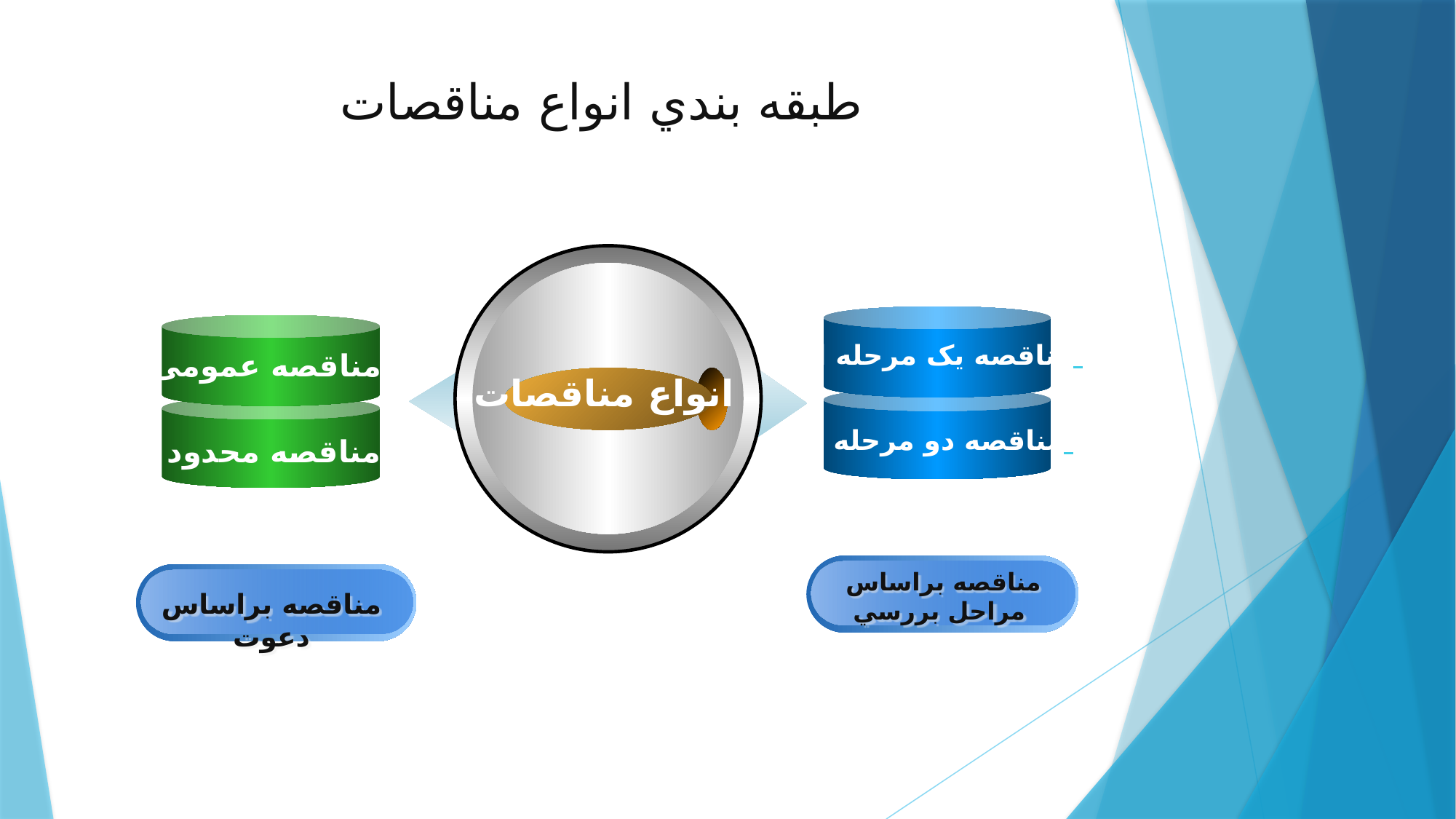

# طبقه بندي انواع مناقصات

مناقصه یک مرحله ای

مناقصه عمومی
انواع مناقصات

مناقصه دو مرحله ای
مناقصه محدود

مناقصه براساس مراحل بررسي

مناقصه براساس دعوت